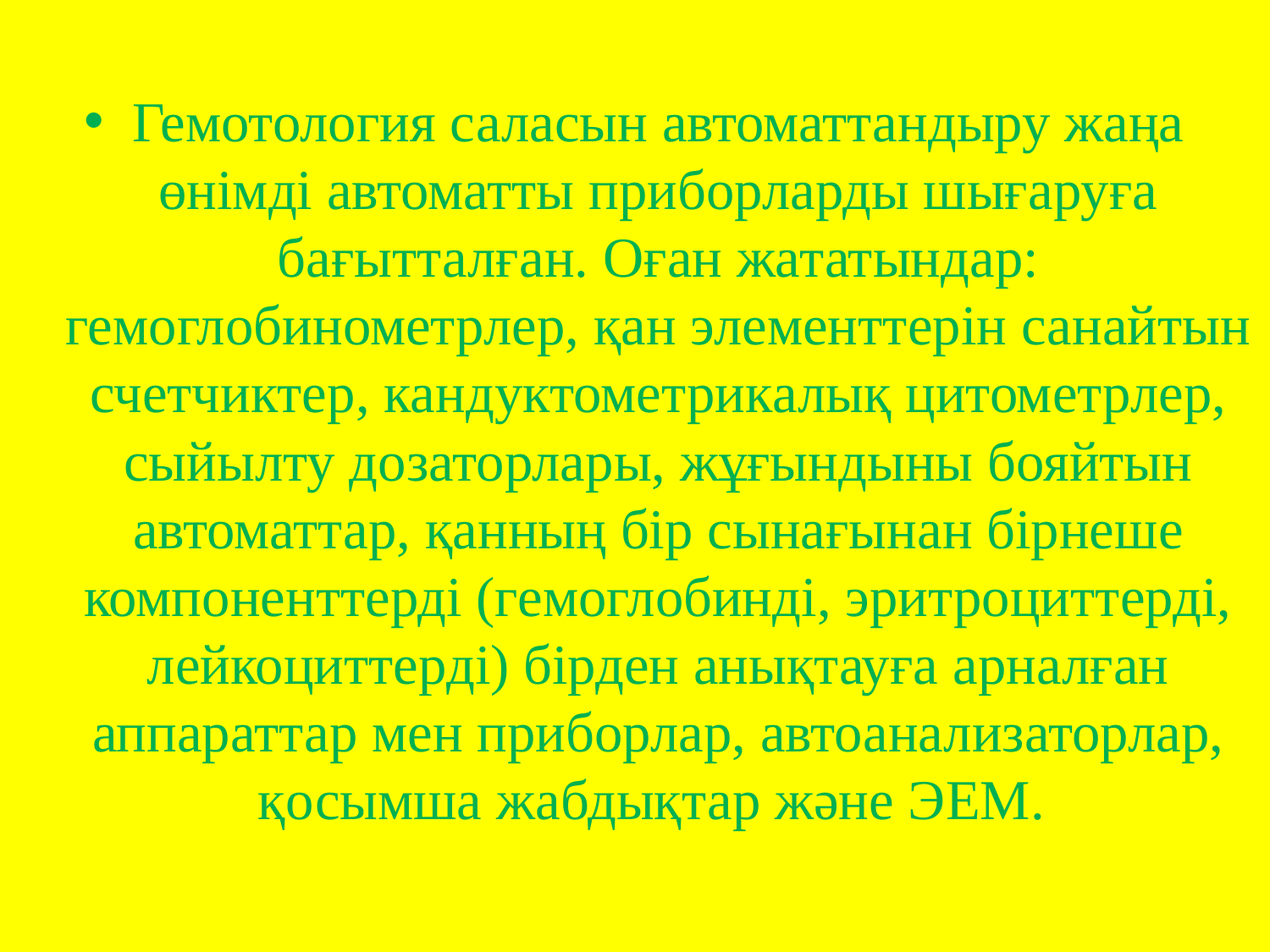

Гемотология саласын автоматтандыру жаңа өнімді автоматты приборларды шығаруға бағытталған. Оған жататындар: гемоглобинометрлер, қан элементтерін санайтын счетчиктер, кандуктометрикалық цитометрлер, сыйылту дозаторлары, жұғындыны бояйтын автоматтар, қанның бір сынағынан бірнеше компоненттерді (гемоглобинді, эритроциттерді, лейкоциттерді) бірден анықтауға арналған аппараттар мен приборлар, автоанализаторлар, қосымша жабдықтар және ЭЕМ.